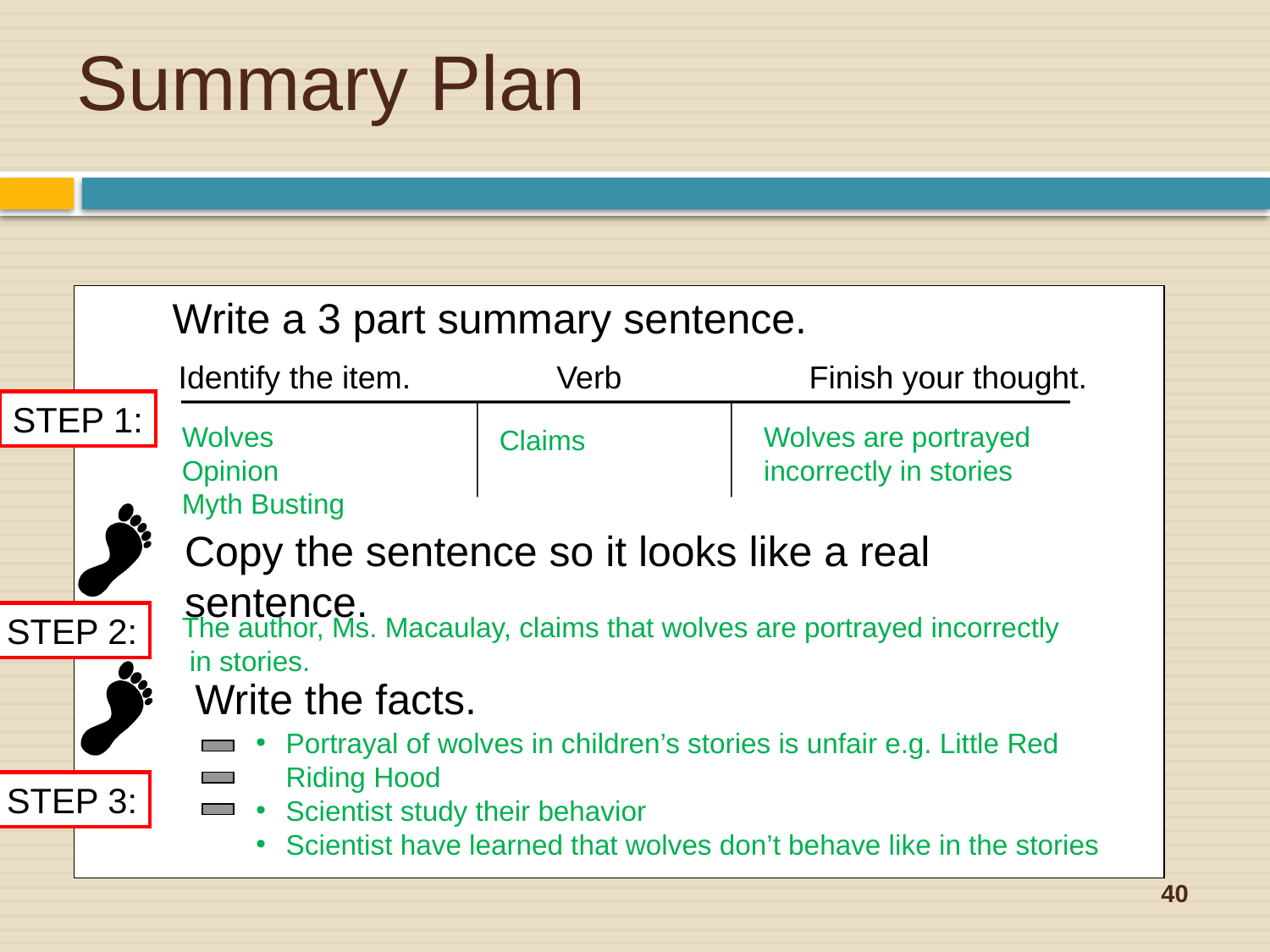

# Summary Plan

Write a 3 part summary sentence.
Identify the item.
Verb
Finish your thought.
STEP 1:

Wolves
Opinion
Myth Busting
Claims
Wolves are portrayed incorrectly in stories

Copy the sentence so it looks like a real sentence.

STEP 2:
The author, Ms. Macaulay, claims that wolves are portrayed incorrectly
 in stories.

  Write the facts.
Portrayal of wolves in children’s stories is unfair e.g. Little Red Riding Hood
Scientist study their behavior
Scientist have learned that wolves don’t behave like in the stories

STEP 3:

40